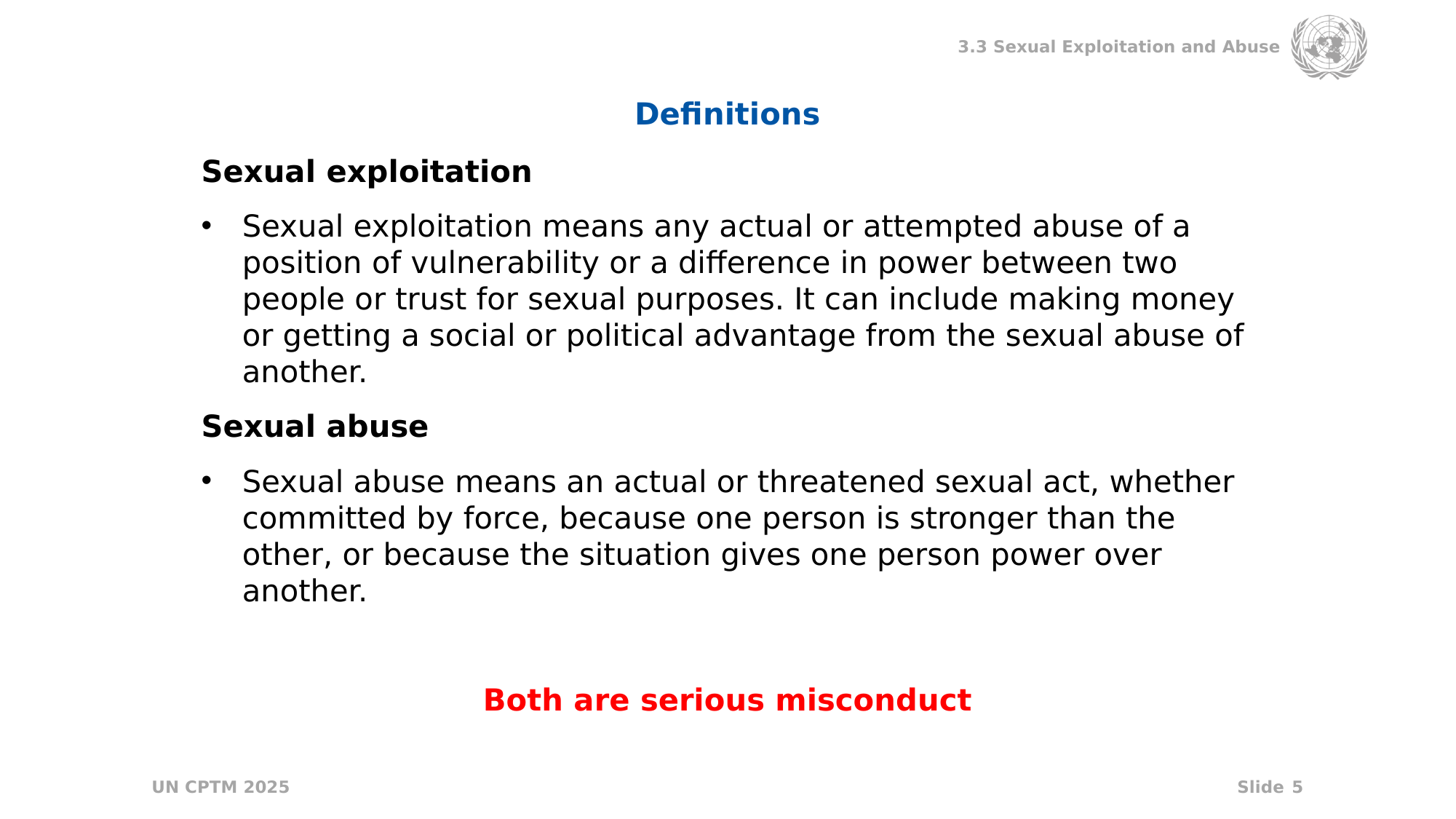

Definitions
Sexual exploitation
Sexual exploitation means any actual or attempted abuse of a position of vulnerability or a difference in power between two people or trust for sexual purposes. It can include making money or getting a social or political advantage from the sexual abuse of another.
Sexual abuse
Sexual abuse means an actual or threatened sexual act, whether committed by force, because one person is stronger than the other, or because the situation gives one person power over another.

Both are serious misconduct